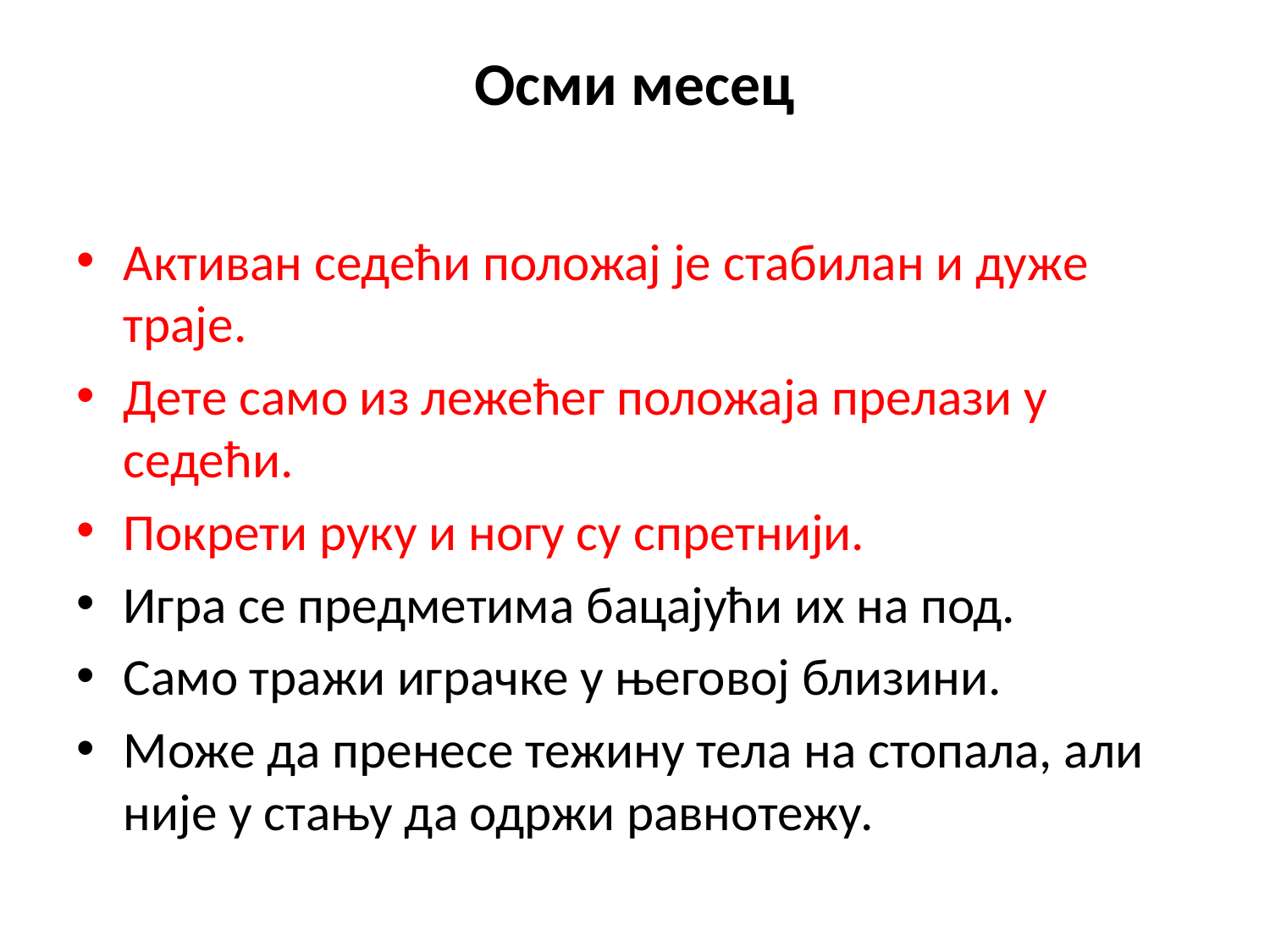

# Осми месец
Активан седећи положај је стабилан и дуже траје.
Дете само из лежећег положаја прелази у седећи.
Покрети руку и ногу су спретнији.
Игра се предметима бацајући их на под.
Само тражи играчке у његовој близини.
Може да пренесе тежину тела на стопала, али није у стању да одржи равнотежу.